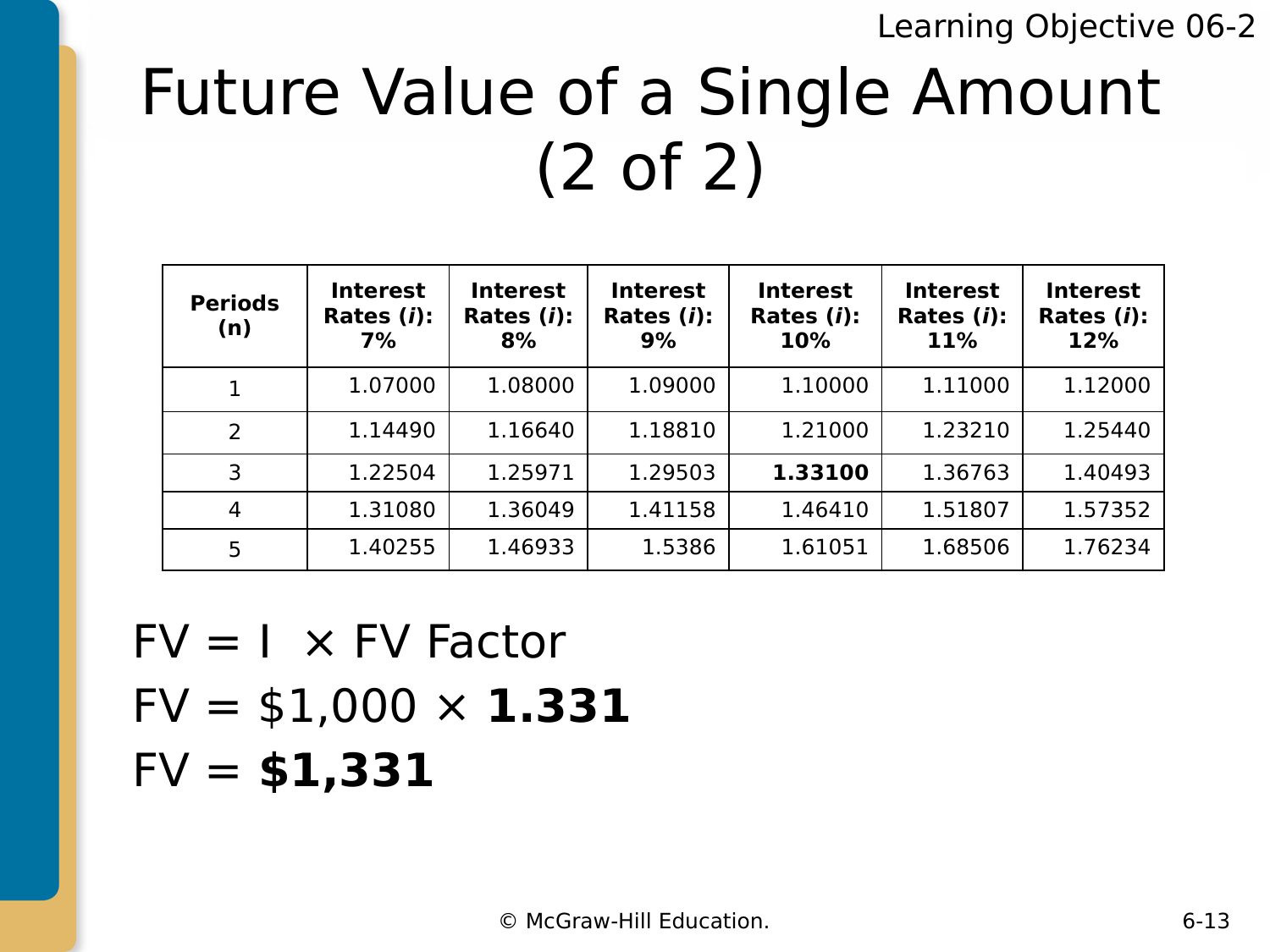

Learning Objective 06-2
# Future Value of a Single Amount (2 of 2)
| Periods (n) | Interest Rates (i): 7% | Interest Rates (i): 8% | Interest Rates (i): 9% | Interest Rates (i): 10% | Interest Rates (i): 11% | Interest Rates (i): 12% |
| --- | --- | --- | --- | --- | --- | --- |
| 1 | 1.07000 | 1.08000 | 1.09000 | 1.10000 | 1.11000 | 1.12000 |
| 2 | 1.14490 | 1.16640 | 1.18810 | 1.21000 | 1.23210 | 1.25440 |
| 3 | 1.22504 | 1.25971 | 1.29503 | 1.33100 | 1.36763 | 1.40493 |
| 4 | 1.31080 | 1.36049 | 1.41158 | 1.46410 | 1.51807 | 1.57352 |
| 5 | 1.40255 | 1.46933 | 1.5386 | 1.61051 | 1.68506 | 1.76234 |
FV = I  × FV Factor
FV = $1,000 × 1.331
FV = $1,331